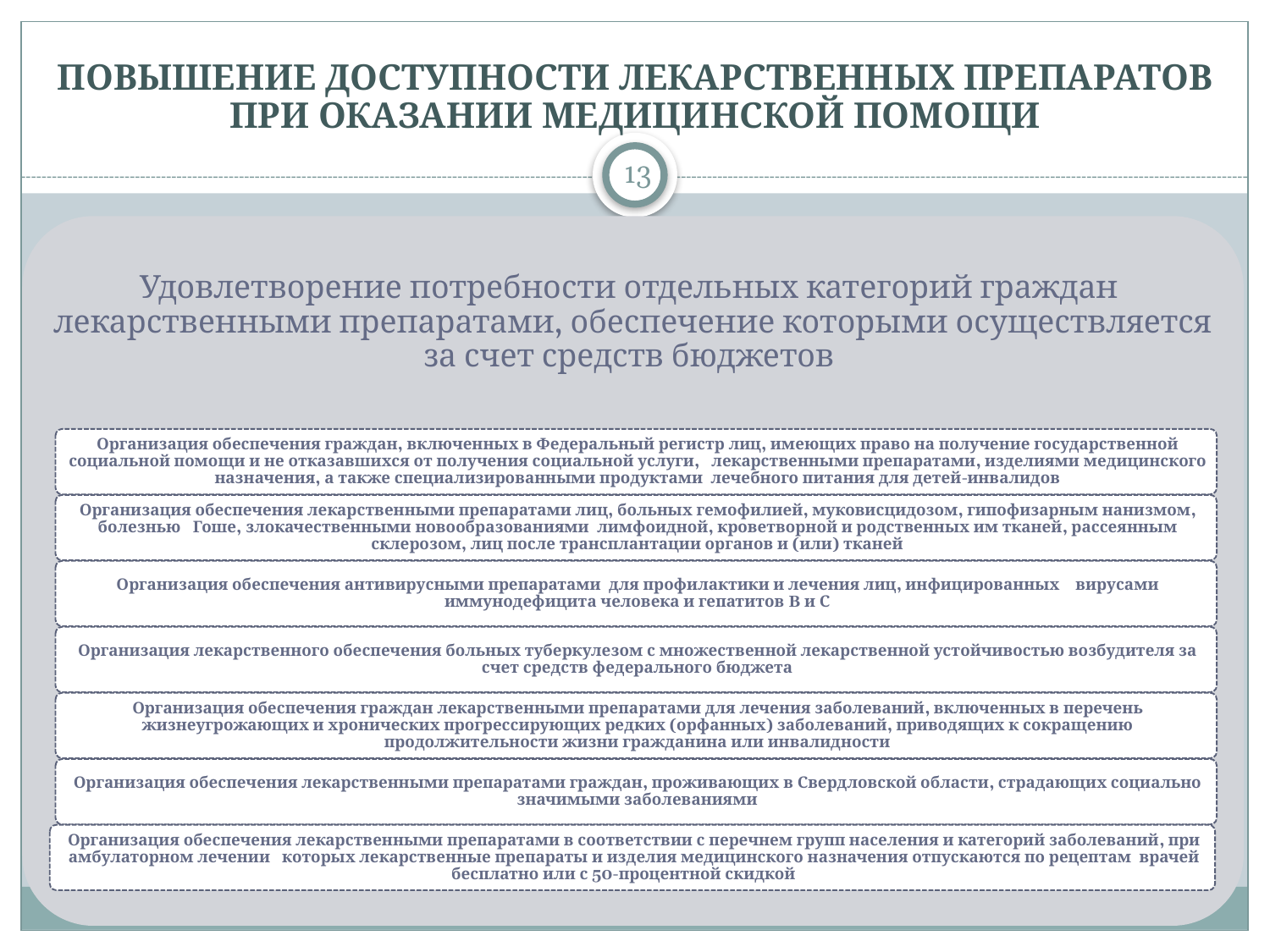

ПОВЫШЕНИЕ ДОСТУПНОСТИ ЛЕКАРСТВЕННЫХ ПРЕПАРАТОВ ПРИ ОКАЗАНИИ МЕДИЦИНСКОЙ ПОМОЩИ

13
Удовлетворение потребности отдельных категорий граждан  лекарственными препаратами, обеспечение которыми осуществляется за счет средств бюджетов
Организация обеспечения граждан, включенных в Федеральный регистр лиц, имеющих право на получение государственной социальной помощи и не отказавшихся от получения социальной услуги,   лекарственными препаратами, изделиями медицинского назначения, а также специализированными продуктами  лечебного питания для детей-инвалидов
Организация обеспечения лекарственными препаратами лиц, больных гемофилией, муковисцидозом, гипофизарным нанизмом, болезнью   Гоше, злокачественными новообразованиями  лимфоидной, кроветворной и родственных им тканей, рассеянным склерозом, лиц после трансплантации органов и (или) тканей
Организация обеспечения антивирусными препаратами  для профилактики и лечения лиц, инфицированных    вирусами иммунодефицита человека и гепатитов B и С
Организация лекарственного обеспечения больных туберкулезом с множественной лекарственной устойчивостью возбудителя за счет средств федерального бюджета
Организация обеспечения граждан лекарственными препаратами для лечения заболеваний, включенных в перечень жизнеугрожающих и хронических прогрессирующих редких (орфанных) заболеваний, приводящих к сокращению продолжительности жизни гражданина или инвалидности
Организация обеспечения лекарственными препаратами граждан, проживающих в Свердловской области, страдающих социально значимыми заболеваниями
Организация обеспечения лекарственными препаратами в соответствии с перечнем групп населения и категорий заболеваний, при амбулаторном лечении   которых лекарственные препараты и изделия медицинского назначения отпускаются по рецептам  врачей бесплатно или с 50-процентной скидкой